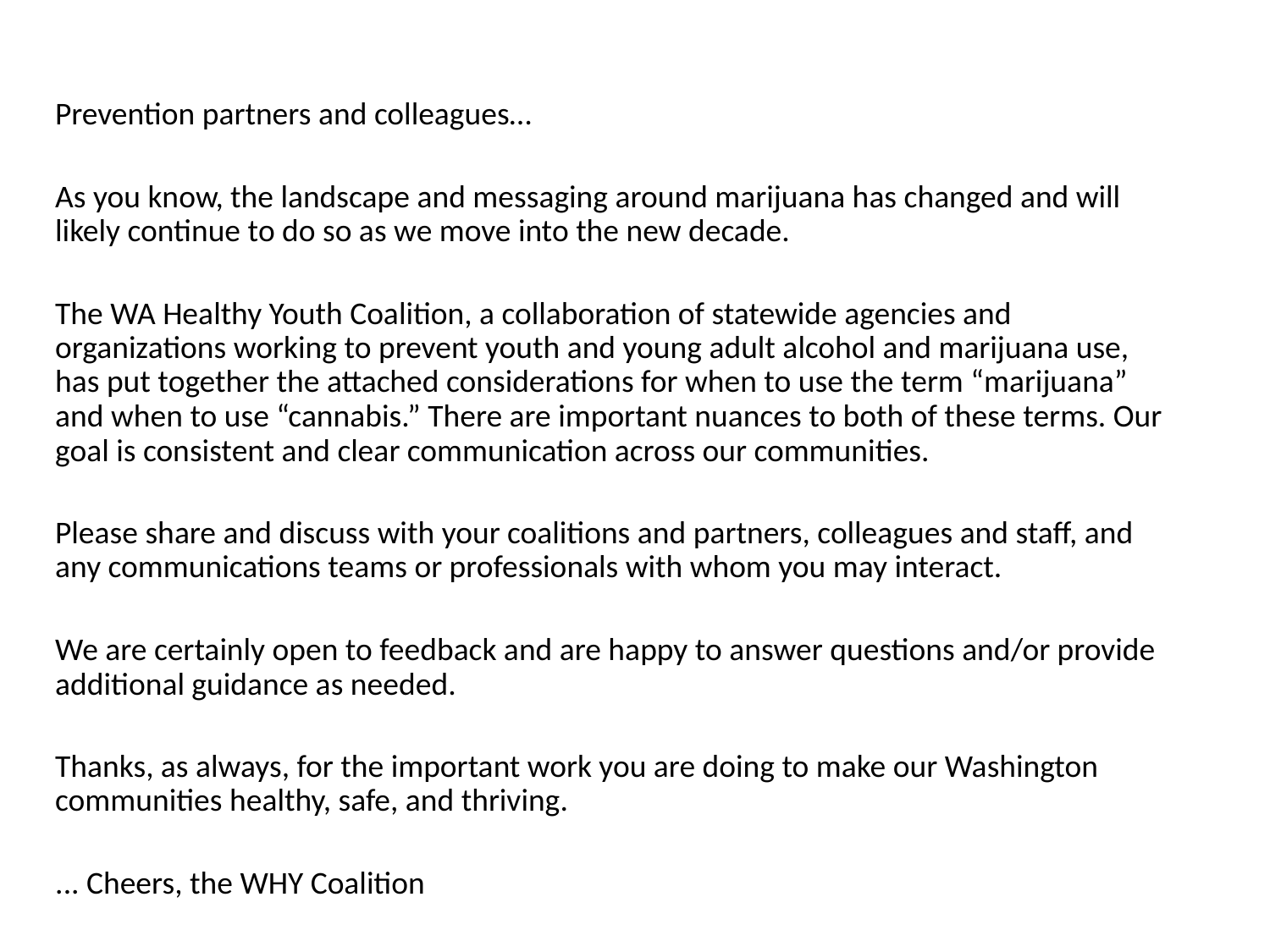

Prevention partners and colleagues…

As you know, the landscape and messaging around marijuana has changed and will likely continue to do so as we move into the new decade.

The WA Healthy Youth Coalition, a collaboration of statewide agencies and organizations working to prevent youth and young adult alcohol and marijuana use, has put together the attached considerations for when to use the term “marijuana” and when to use “cannabis.” There are important nuances to both of these terms. Our goal is consistent and clear communication across our communities.

Please share and discuss with your coalitions and partners, colleagues and staff, and any communications teams or professionals with whom you may interact.

We are certainly open to feedback and are happy to answer questions and/or provide additional guidance as needed.

Thanks, as always, for the important work you are doing to make our Washington communities healthy, safe, and thriving.

... Cheers, the WHY Coalition